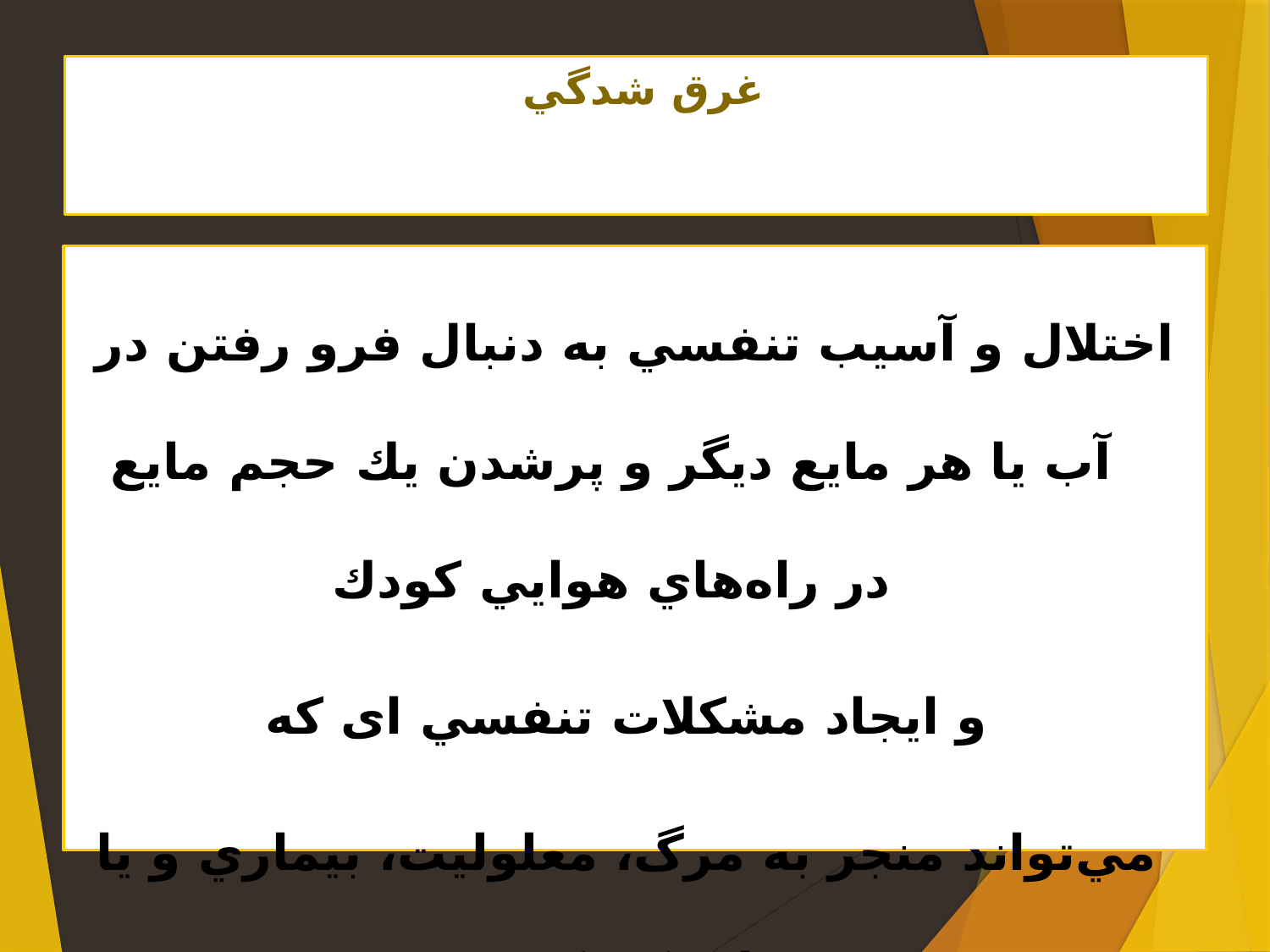

# غرق شدگي
اختلال و آسيب تنفسي به دنبال فرو رفتن در آب يا هر مايع ديگر و پرشدن يك حجم مايع در راه‌هاي هوايي كودك
 و ايجاد مشكلات تنفسي ای كه
 مي‌تواند منجر به مرگ، معلوليت، بيماري و يا نجات کودک شود